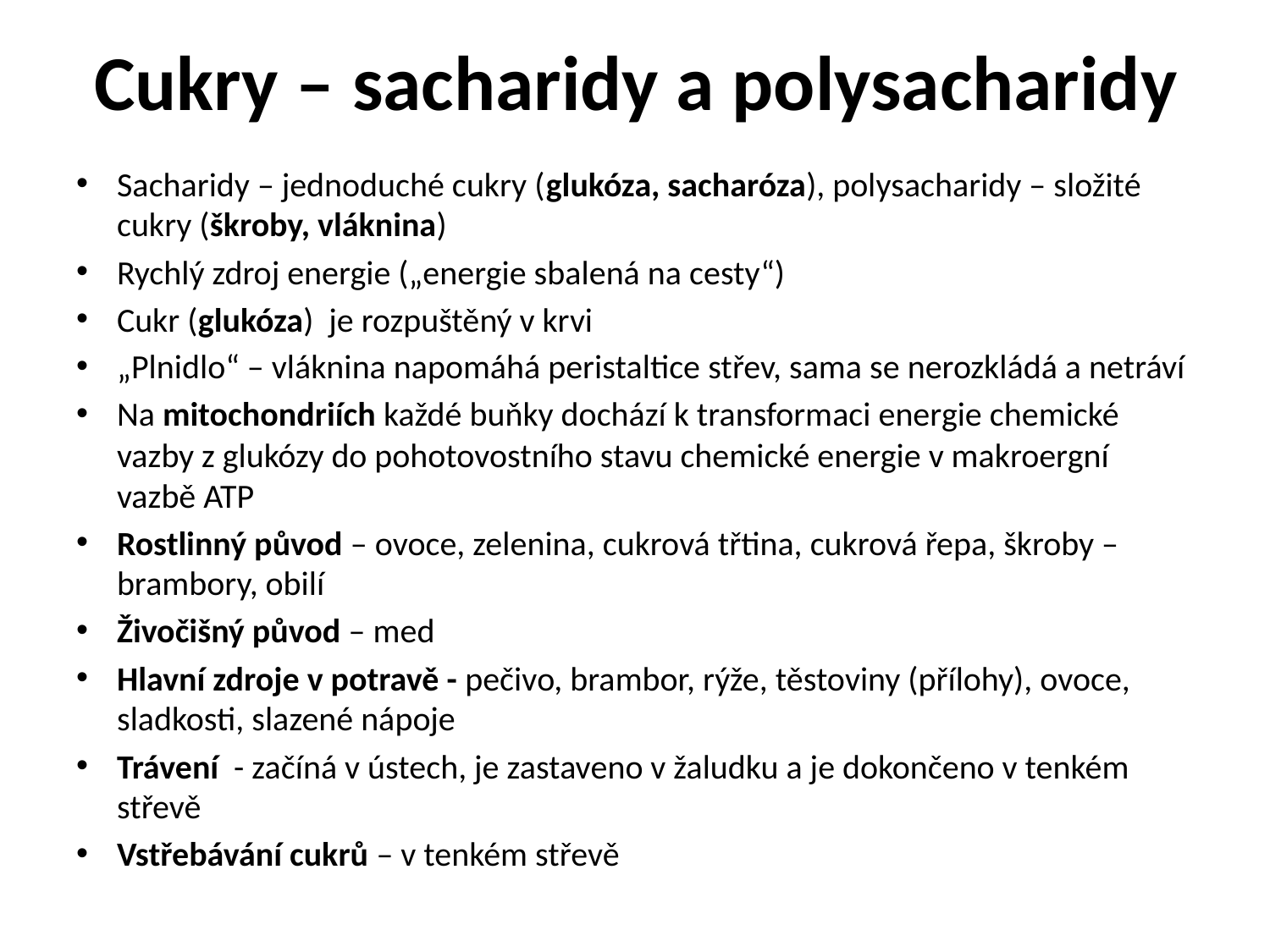

# Cukry – sacharidy a polysacharidy
Sacharidy – jednoduché cukry (glukóza, sacharóza), polysacharidy – složité cukry (škroby, vláknina)
Rychlý zdroj energie („energie sbalená na cesty“)
Cukr (glukóza)  je rozpuštěný v krvi
„Plnidlo“ – vláknina napomáhá peristaltice střev, sama se nerozkládá a netráví
Na mitochondriích každé buňky dochází k transformaci energie chemické vazby z glukózy do pohotovostního stavu chemické energie v makroergní vazbě ATP
Rostlinný původ – ovoce, zelenina, cukrová třtina, cukrová řepa, škroby – brambory, obilí
Živočišný původ – med
Hlavní zdroje v potravě - pečivo, brambor, rýže, těstoviny (přílohy), ovoce, sladkosti, slazené nápoje
Trávení  - začíná v ústech, je zastaveno v žaludku a je dokončeno v tenkém střevě
Vstřebávání cukrů – v tenkém střevě